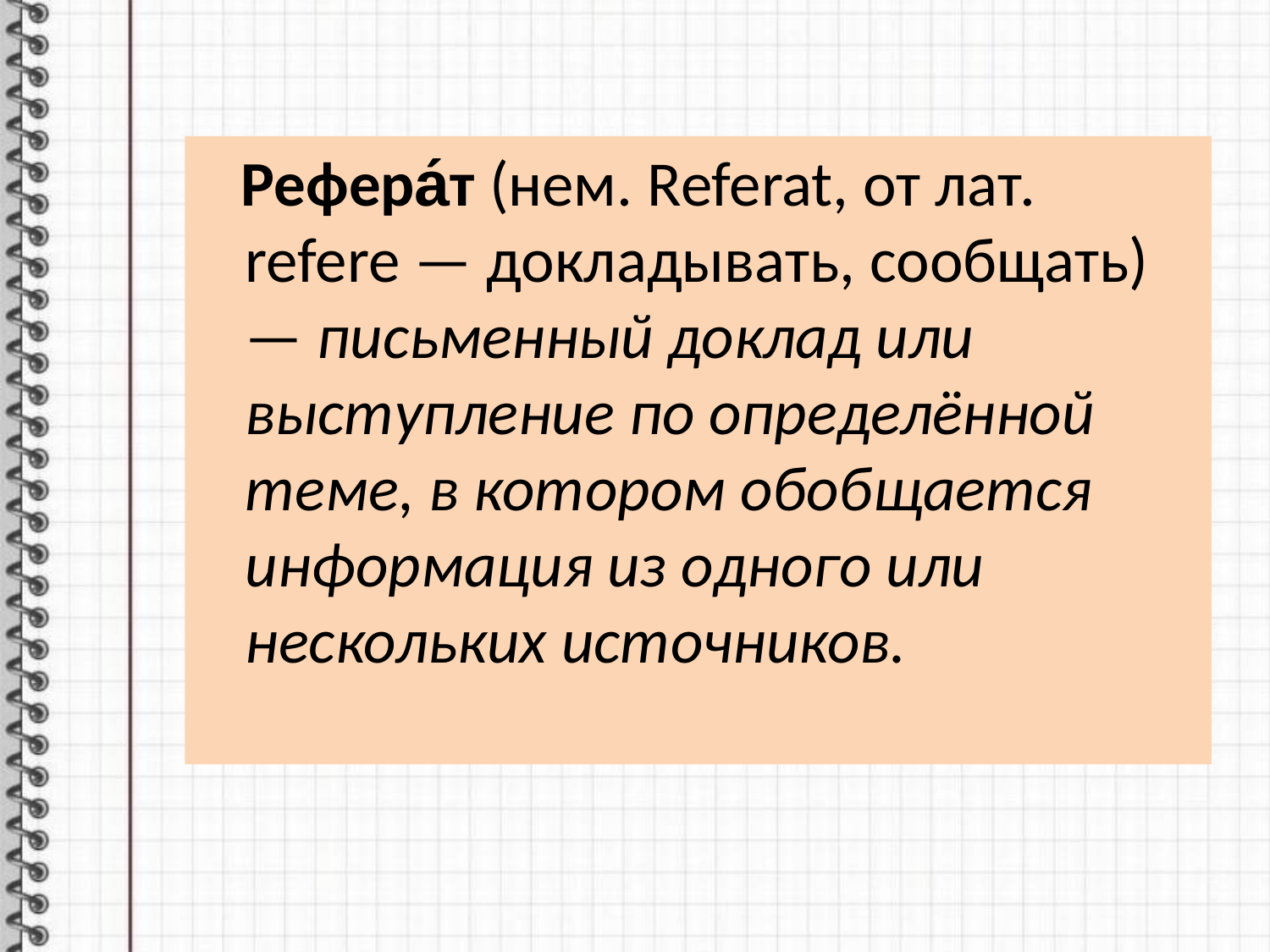

Рефера́т (нем. Referat, от лат. refere — докладывать, сообщать) — письменный доклад или выступление по определённой теме, в котором обобщается информация из одного или нескольких источников.